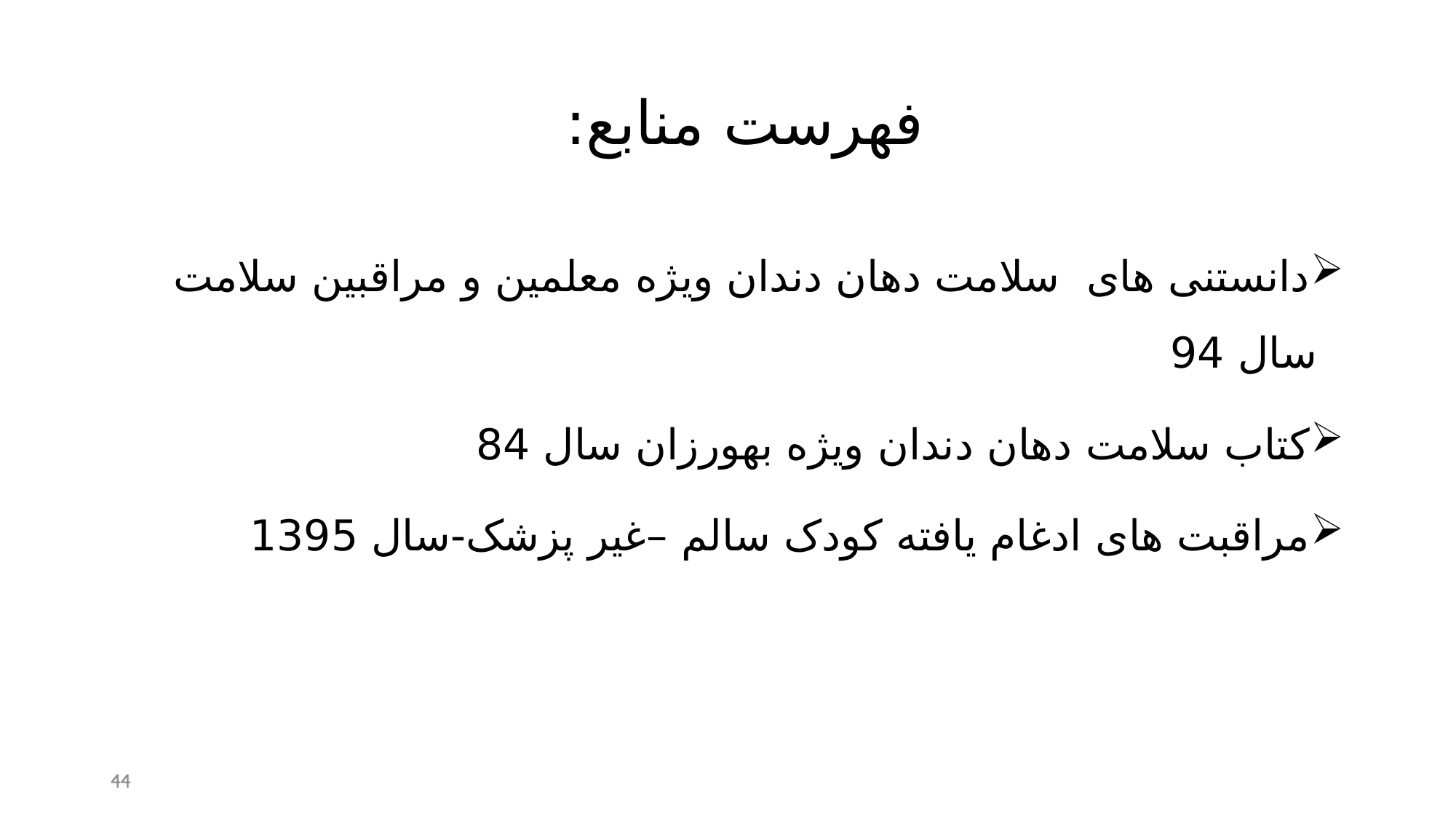

# فهرست منابع:
دانستنی های  سلامت دهان دندان ویژه معلمین و مراقبین سلامت سال 94
کتاب سلامت دهان دندان ویژه بهورزان سال 84
مراقبت های ادغام یافته کودک سالم –غیر پزشک-سال 1395

44